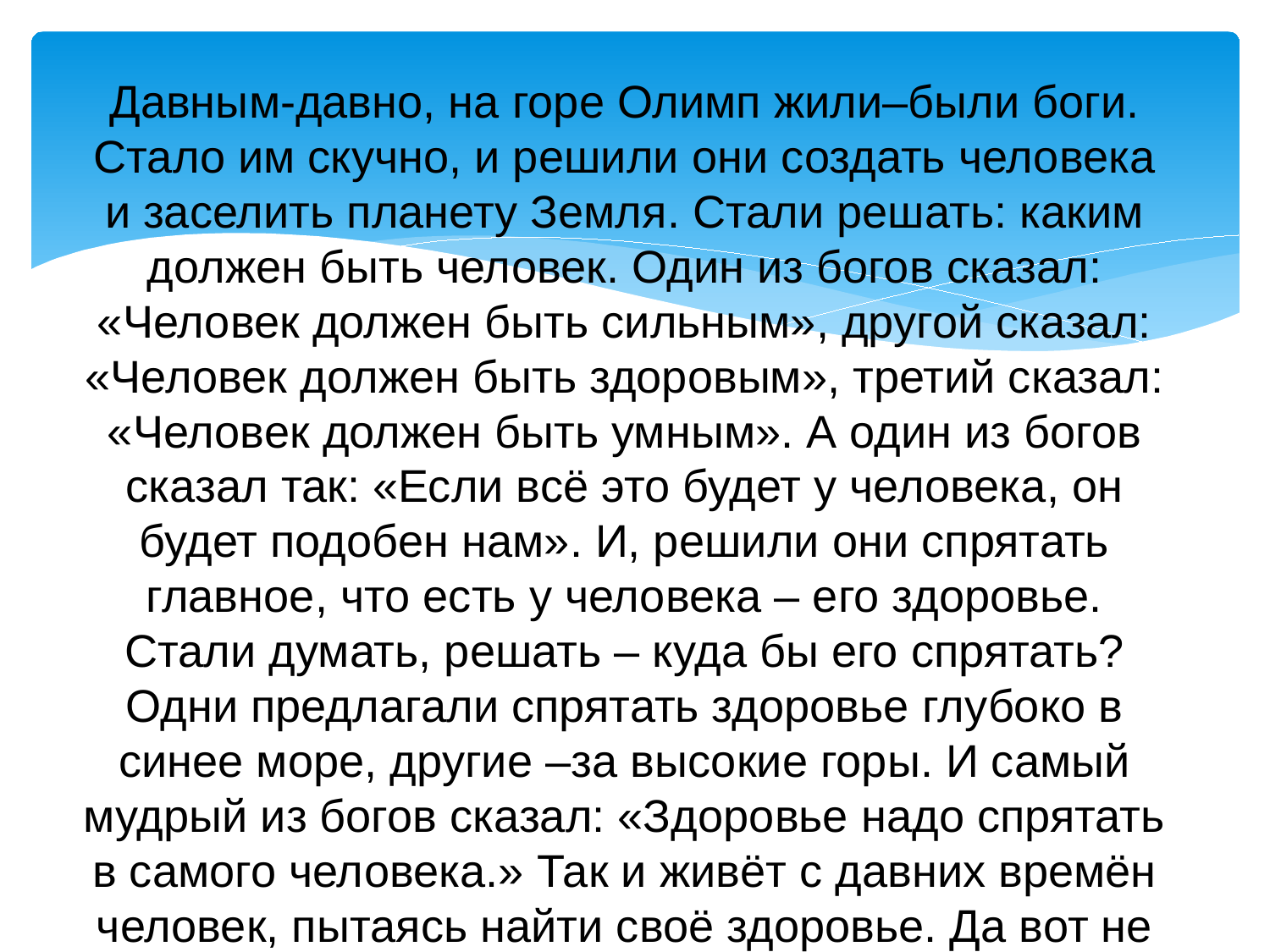

Давным-давно, на горе Олимп жили–были боги. Стало им скучно, и решили они создать человека и заселить планету Земля. Стали решать: каким должен быть человек. Один из богов сказал: «Человек должен быть сильным», другой сказал: «Человек должен быть здоровым», третий сказал: «Человек должен быть умным». А один из богов сказал так: «Если всё это будет у человека, он будет подобен нам». И, решили они спрятать главное, что есть у человека – его здоровье. Стали думать, решать – куда бы его спрятать? Одни предлагали спрятать здоровье глубоко в синее море, другие –за высокие горы. И самый мудрый из богов сказал: «Здоровье надо спрятать в самого человека.» Так и живёт с давних времён человек, пытаясь найти своё здоровье. Да вот не каждый может найти и сберечь бесценный дар богов!